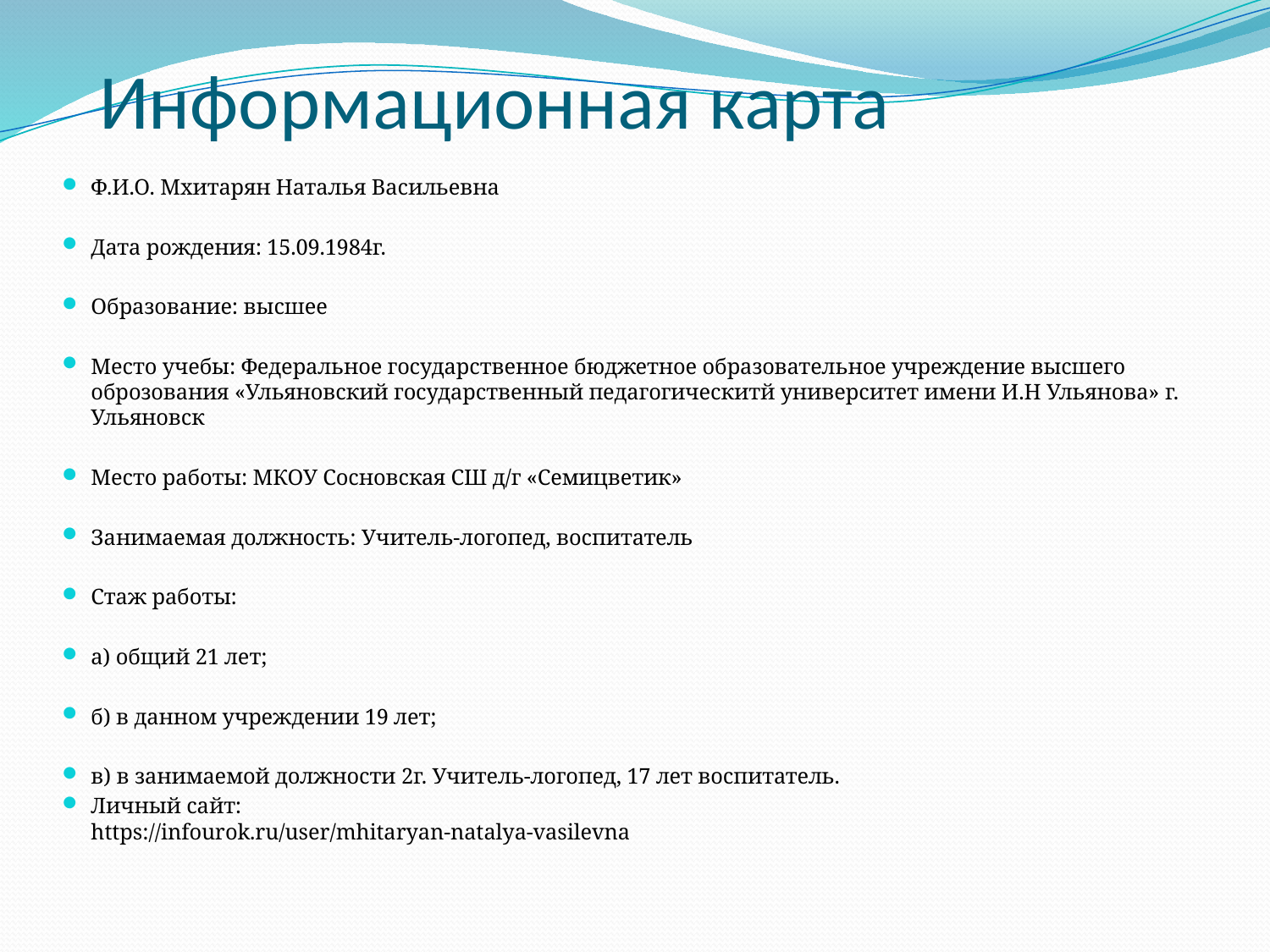

# Информационная карта

Ф.И.О. Мхитарян Наталья Васильевна

Дата рождения: 15.09.1984г.

Образование: высшее

Место учебы: Федеральное государственное бюджетное образовательное учреждение высшего  оброзования «Ульяновский государственный педагогическитй университет имени И.Н Ульянова» г. Ульяновск

Место работы: МКОУ Сосновская СШ д/г «Семицветик»

Занимаемая должность: Учитель-логопед, воспитатель

Стаж работы:

а) общий 21 лет;

б) в данном учреждении 19 лет;

в) в занимаемой должности 2г. Учитель-логопед, 17 лет воспитатель.
Личный сайт:
https://infourok.ru/user/mhitaryan-natalya-vasilevna